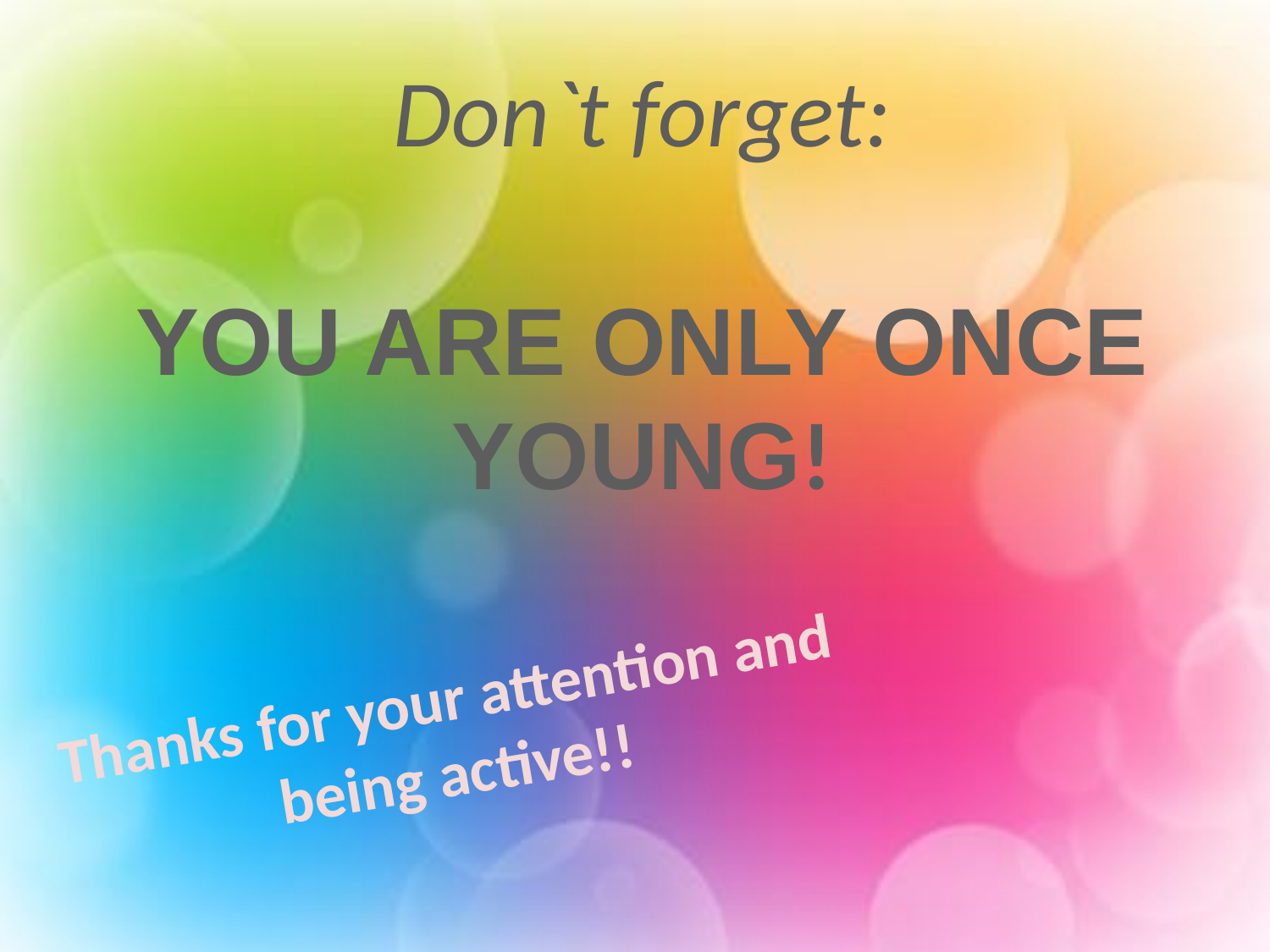

Don`t forget:

YOU ARE ONLY ONCE YOUNG!
Thanks for your attention and being active!!